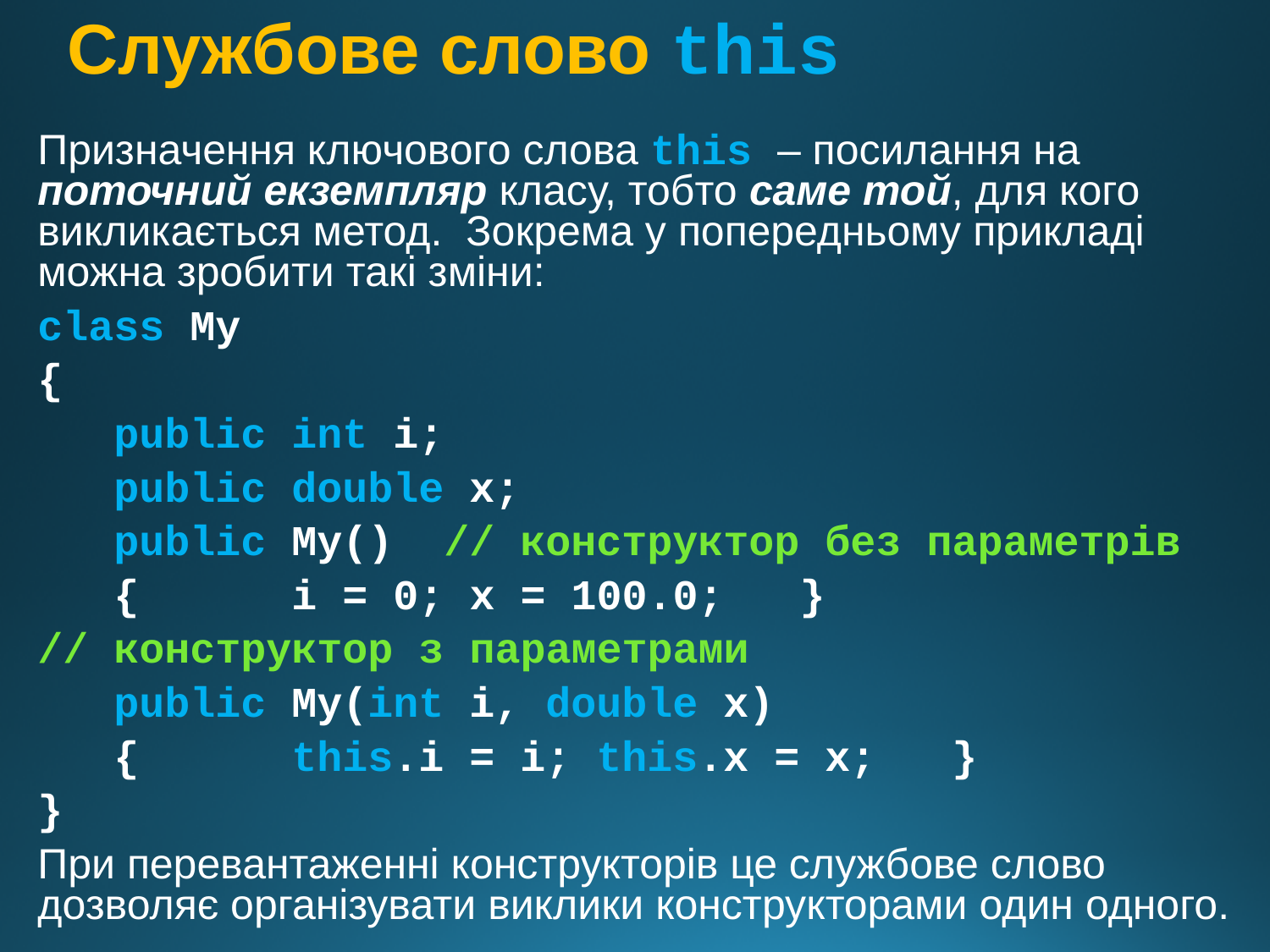

# Службове слово this
Призначення ключового слова this – посилання на поточний екземпляр класу, тобто саме той, для кого викликається метод.  Зокрема у попередньому прикладі можна зробити такі зміни:
class My
{
   public int i;
   public double x;
   public My()  // конструктор без параметрів
   {      i = 0; x = 100.0;   }
// конструктор з параметрами
   public My(int i, double x)
   {      this.i = i; this.x = x;   }
}
При перевантаженні конструкторів це службове слово дозволяє організувати виклики конструкторами один одного.